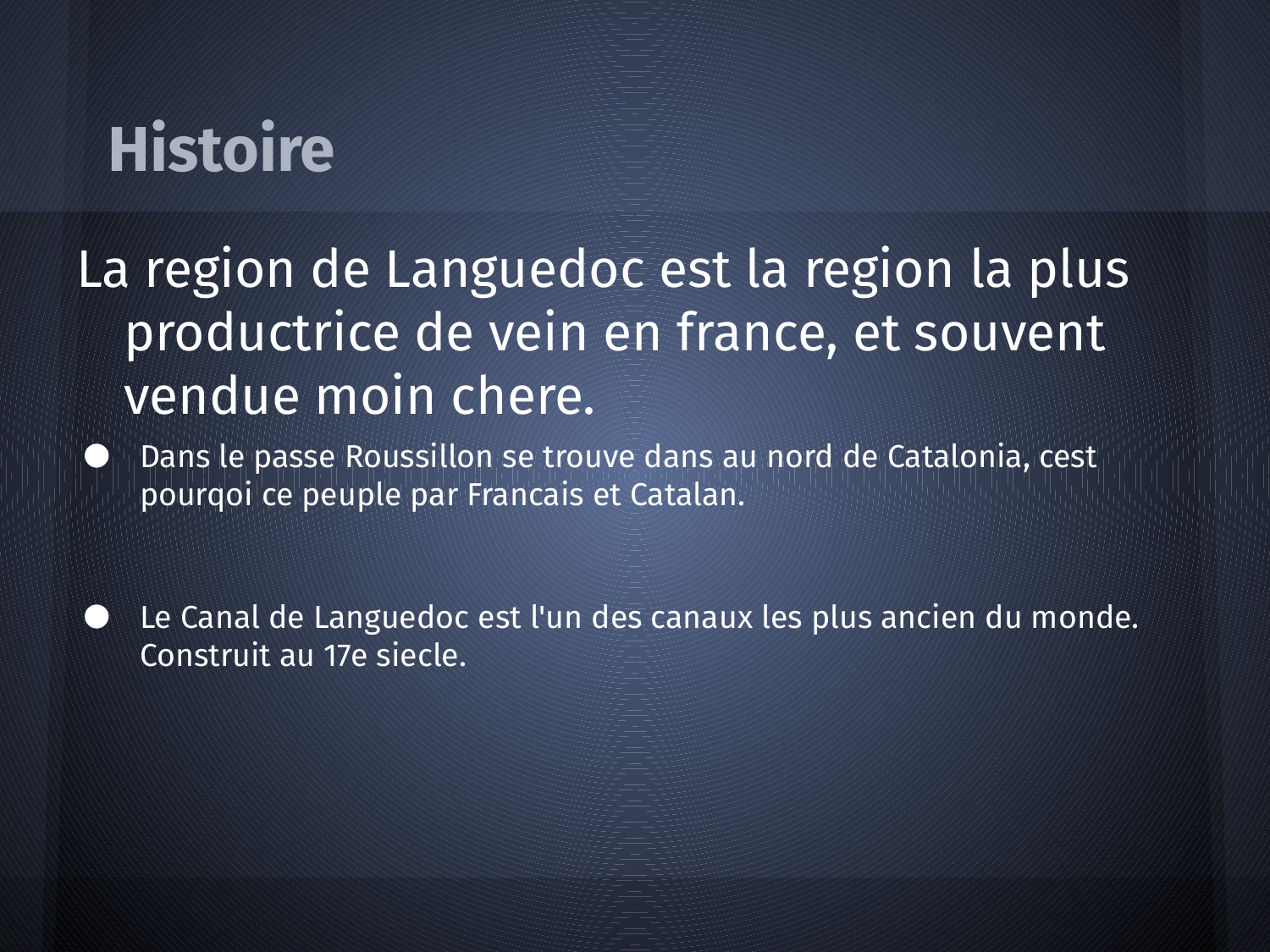

# Histoire
La region de Languedoc est la region la plus productrice de vein en france, et souvent vendue moin chere.
Dans le passe Roussillon se trouve dans au nord de Catalonia, cest pourqoi ce peuple par Francais et Catalan.

Le Canal de Languedoc est l'un des canaux les plus ancien du monde. Construit au 17e siecle.